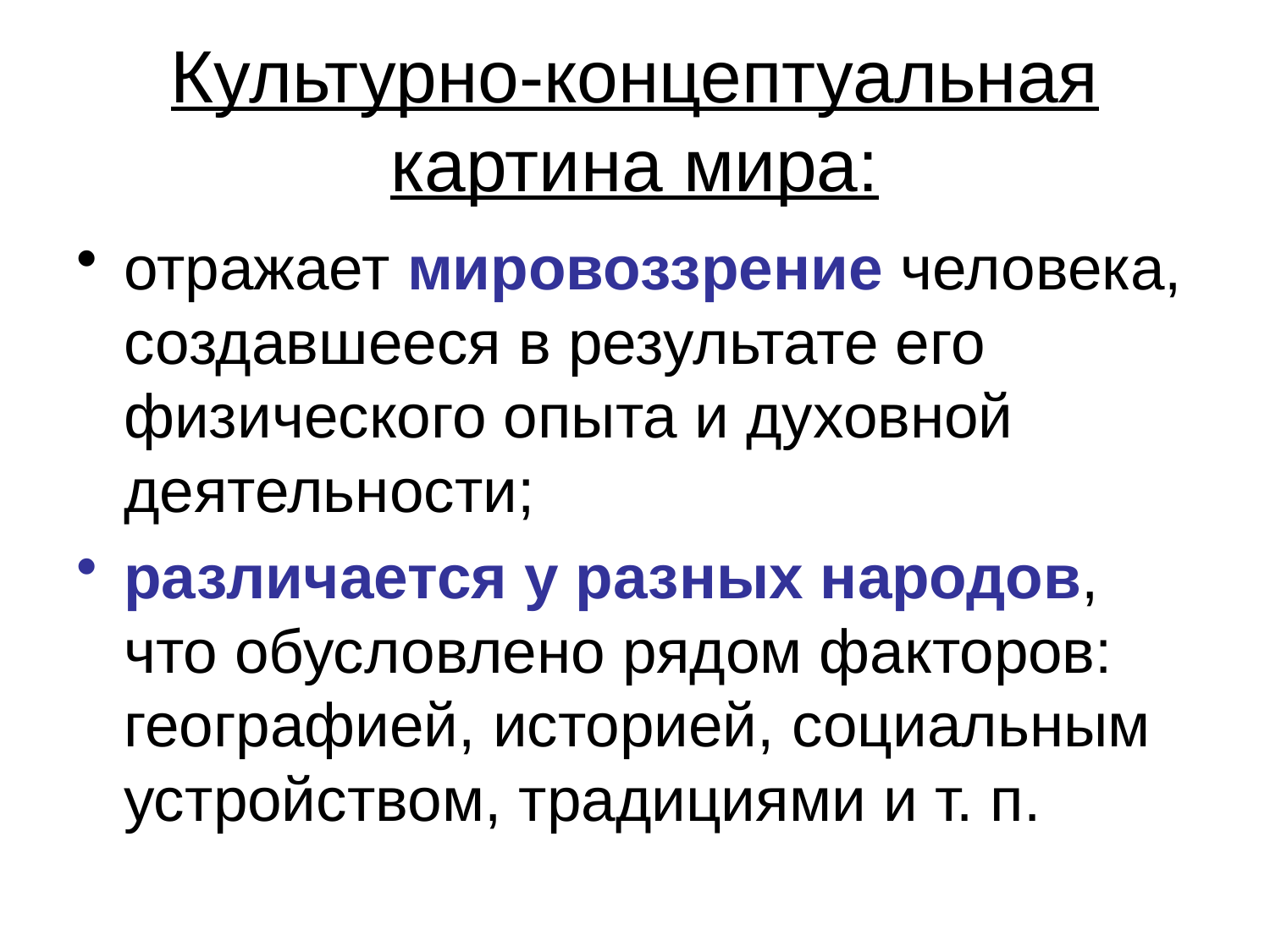

# Культурно-концептуальная картина мира:
отражает мировоззрение человека, создавшееся в результате его физического опыта и духовной деятельности;
различается у разных народов, что обусловлено рядом факторов: географией, историей, социальным устройством, традициями и т. п.